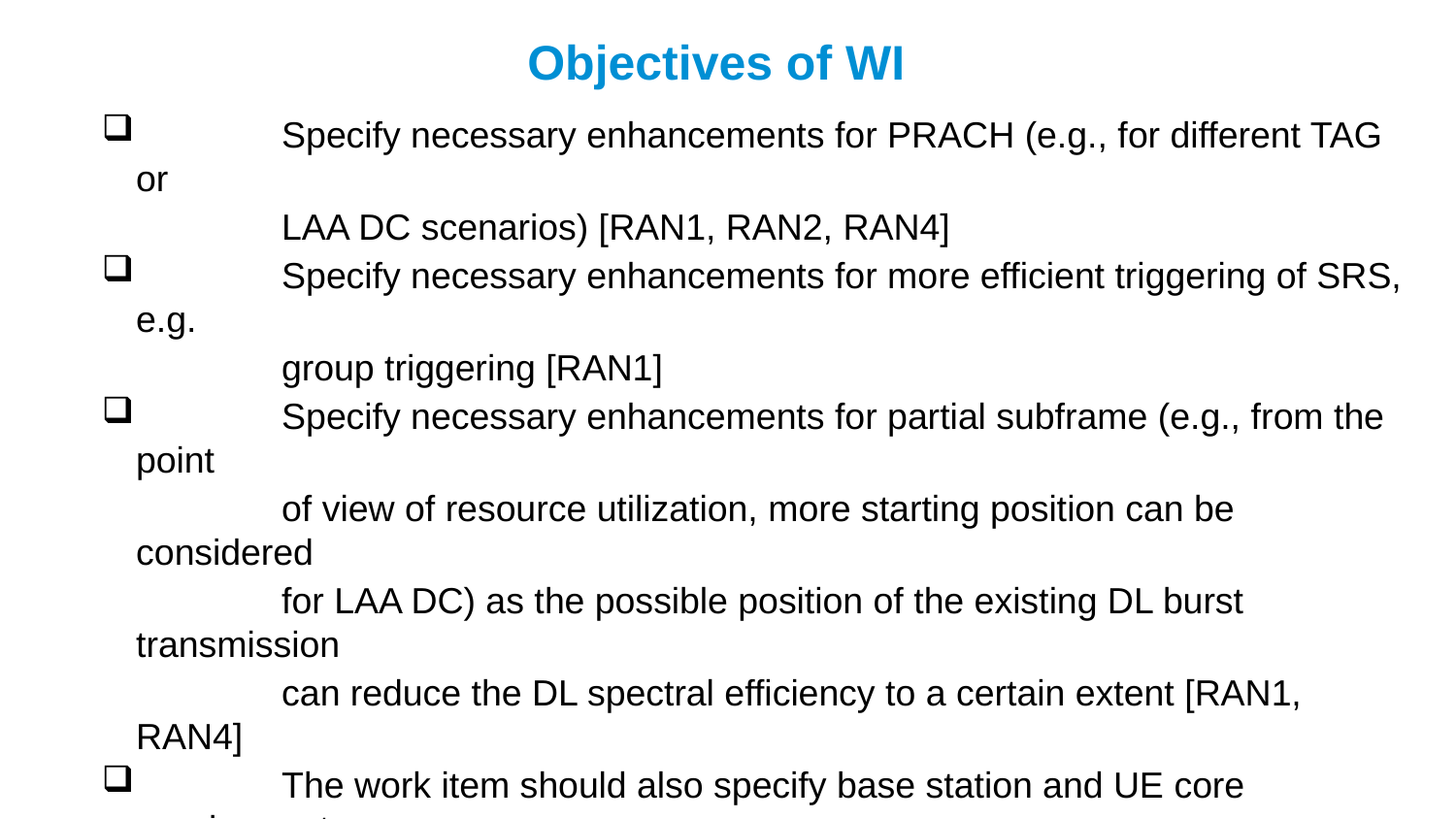

Objectives of WI
  	Specify necessary enhancements for PRACH (e.g., for different TAG or
    	LAA DC scenarios) [RAN1, RAN2, RAN4]
  	Specify necessary enhancements for more efficient triggering of SRS, e.g.
    	group triggering [RAN1]
  	Specify necessary enhancements for partial subframe (e.g., from the point
    	of view of resource utilization, more starting position can be considered
    	for LAA DC) as the possible position of the existing DL burst transmission
    	can reduce the DL spectral efficiency to a certain extent [RAN1, RAN4]
 	The work item should also specify base station and UE core requirements
   	to support the above features in 5GHz spectrum (based on regulatory
    	limits) [RAN4]